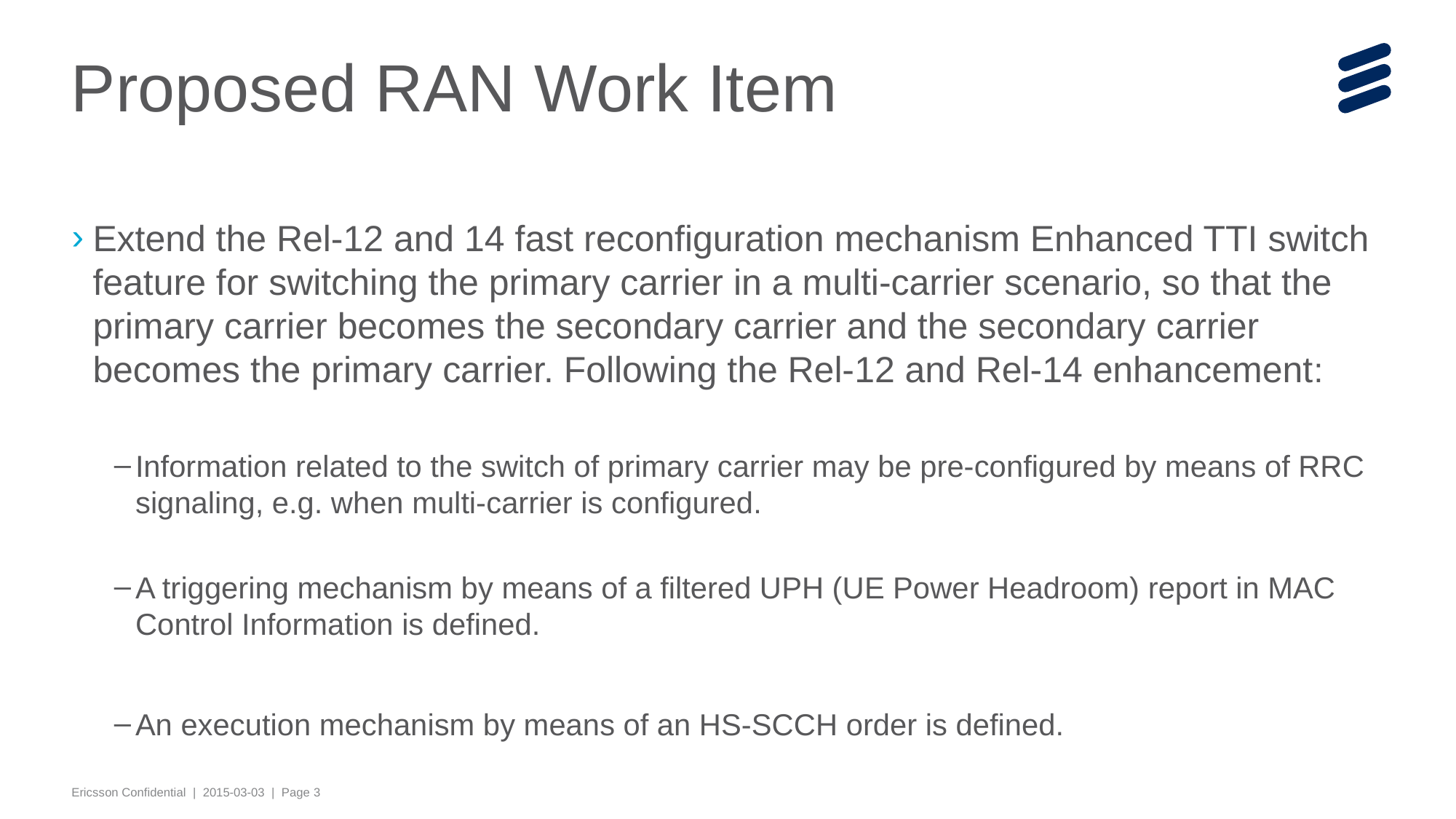

# Proposed RAN Work Item
Extend the Rel-12 and 14 fast reconfiguration mechanism Enhanced TTI switch feature for switching the primary carrier in a multi-carrier scenario, so that the primary carrier becomes the secondary carrier and the secondary carrier becomes the primary carrier. Following the Rel-12 and Rel-14 enhancement:

Information related to the switch of primary carrier may be pre-configured by means of RRC signaling, e.g. when multi-carrier is configured.

A triggering mechanism by means of a filtered UPH (UE Power Headroom) report in MAC Control Information is defined.

An execution mechanism by means of an HS-SCCH order is defined.